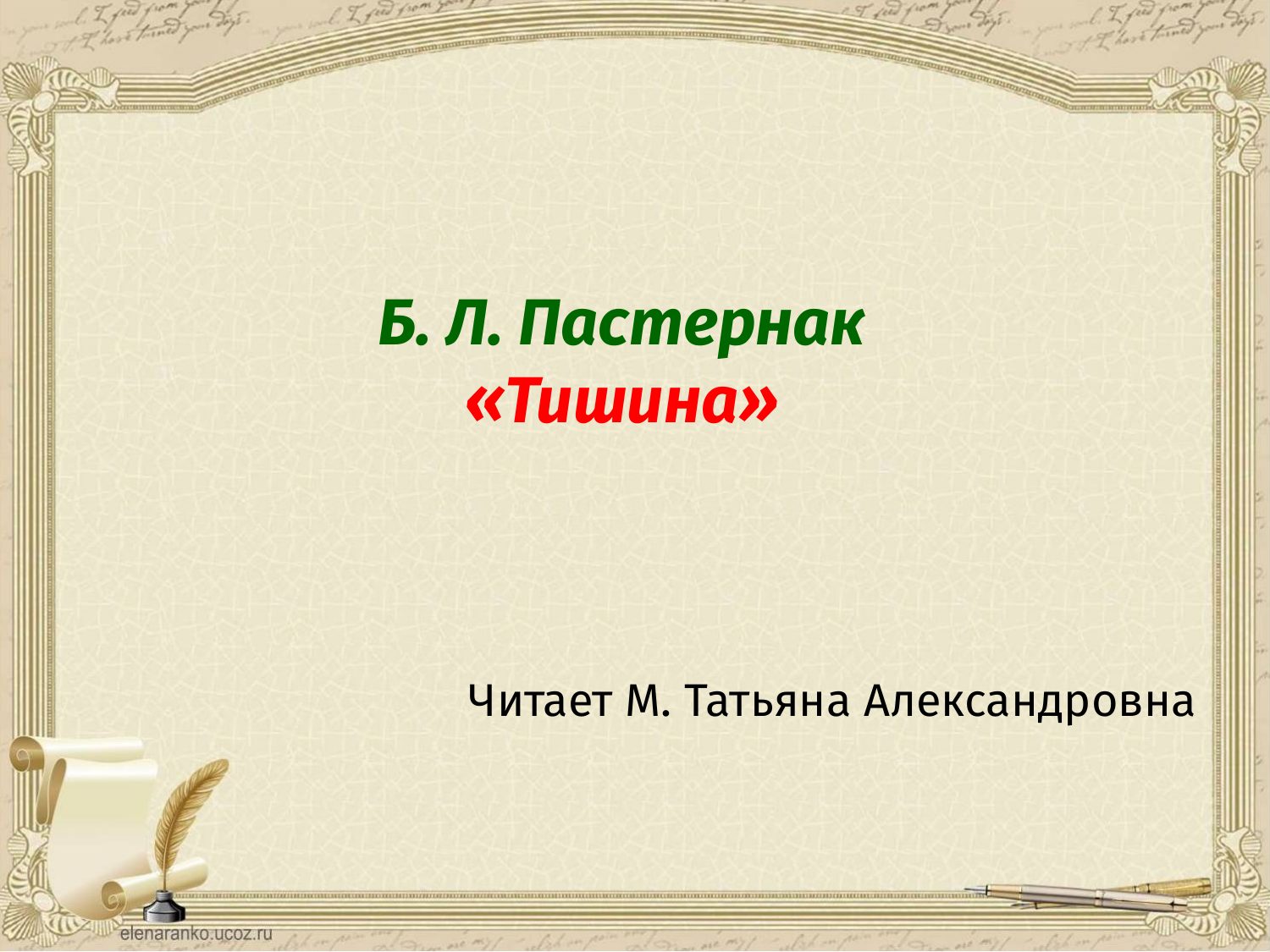

Б. Л. Пастернак
«Тишина»

Читает М. Татьяна Александровна